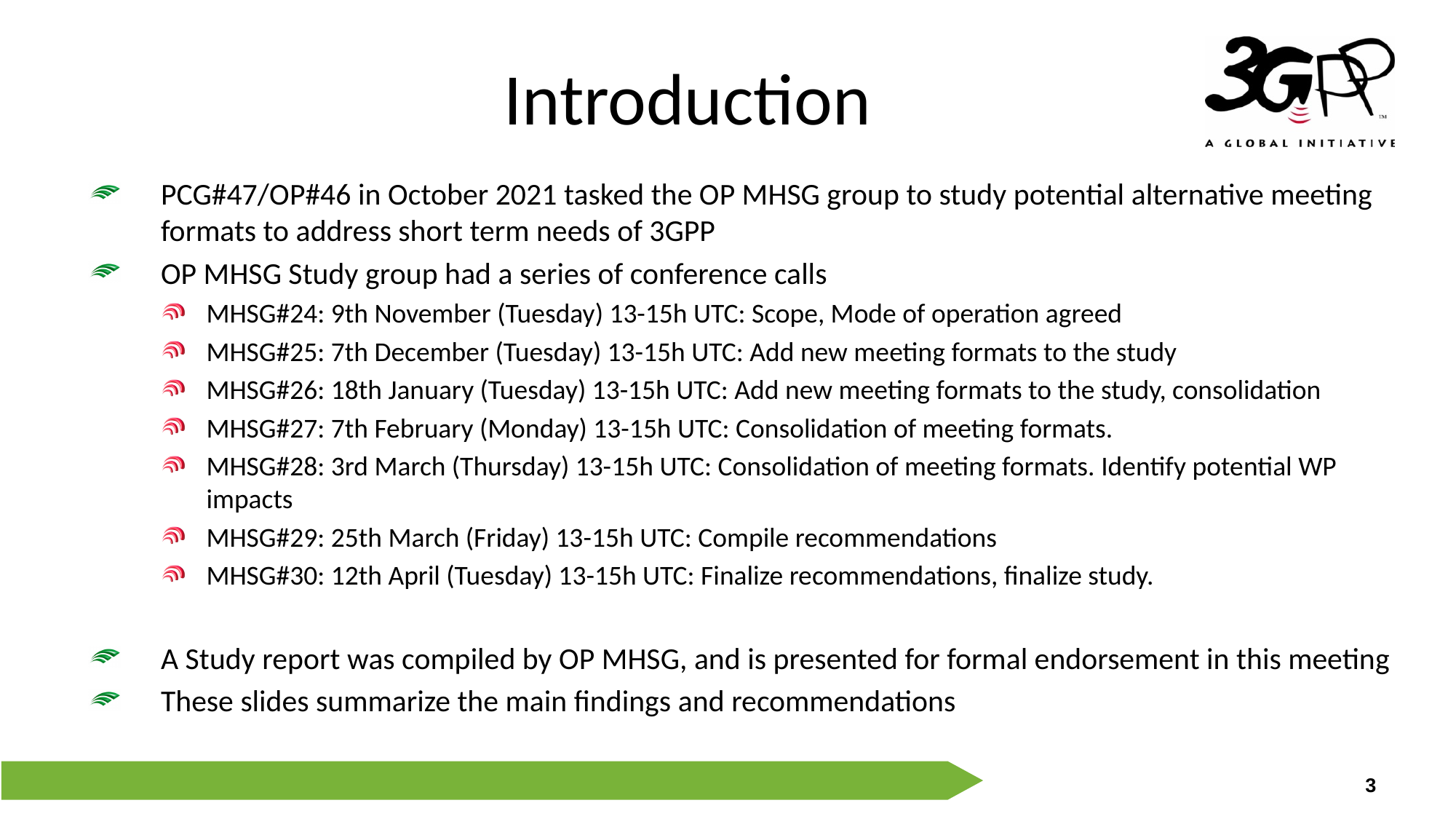

# Introduction
PCG#47/OP#46 in October 2021 tasked the OP MHSG group to study potential alternative meeting formats to address short term needs of 3GPP
OP MHSG Study group had a series of conference calls
MHSG#24: 9th November (Tuesday) 13-15h UTC: Scope, Mode of operation agreed
MHSG#25: 7th December (Tuesday) 13-15h UTC: Add new meeting formats to the study
MHSG#26: 18th January (Tuesday) 13-15h UTC: Add new meeting formats to the study, consolidation
MHSG#27: 7th February (Monday) 13-15h UTC: Consolidation of meeting formats.
MHSG#28: 3rd March (Thursday) 13-15h UTC: Consolidation of meeting formats. Identify potential WP impacts
MHSG#29: 25th March (Friday) 13-15h UTC: Compile recommendations
MHSG#30: 12th April (Tuesday) 13-15h UTC: Finalize recommendations, finalize study.

A Study report was compiled by OP MHSG, and is presented for formal endorsement in this meeting
These slides summarize the main findings and recommendations